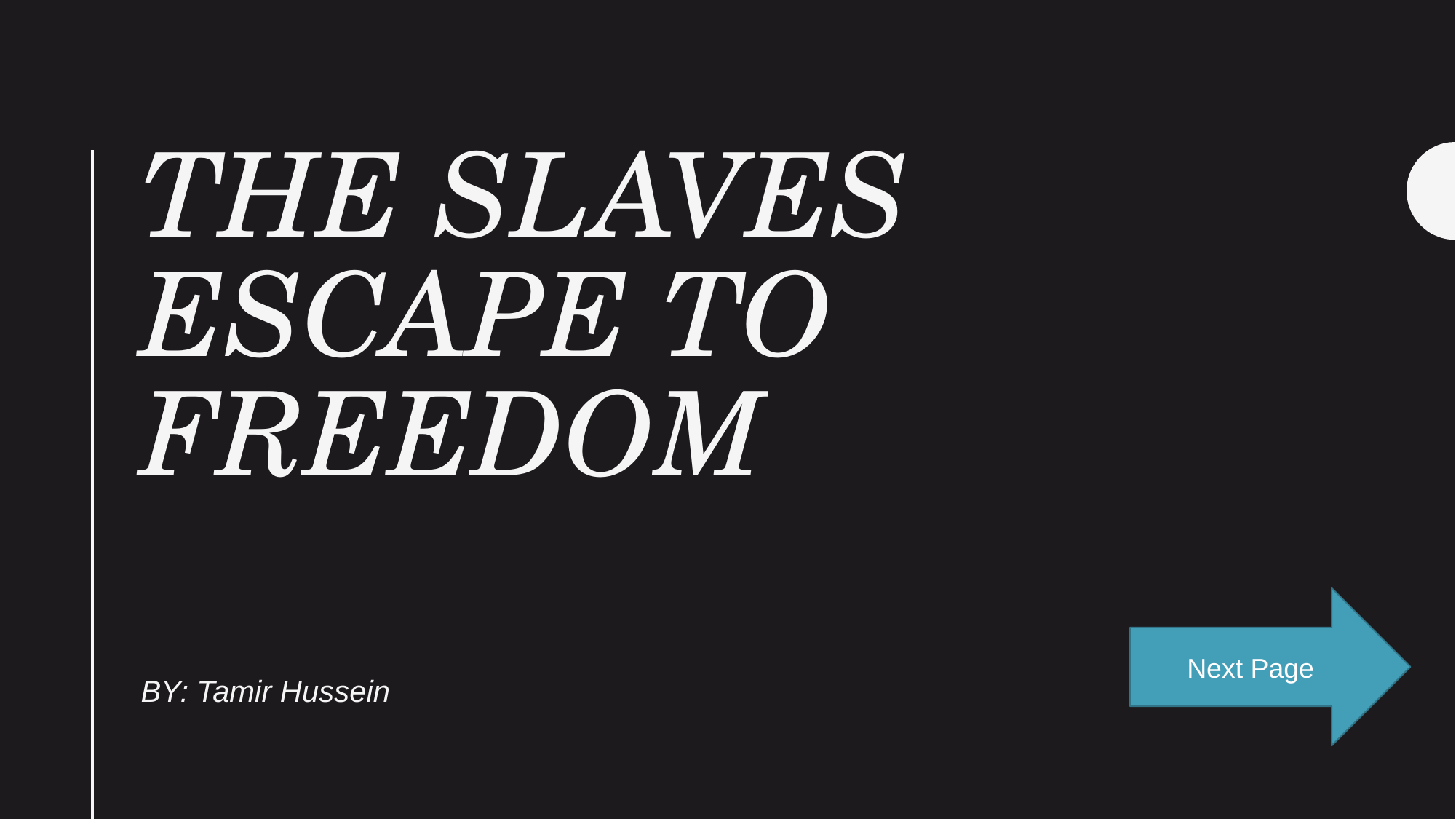

# The Slaves Escape To Freedom
Next Page
BY: Tamir Hussein